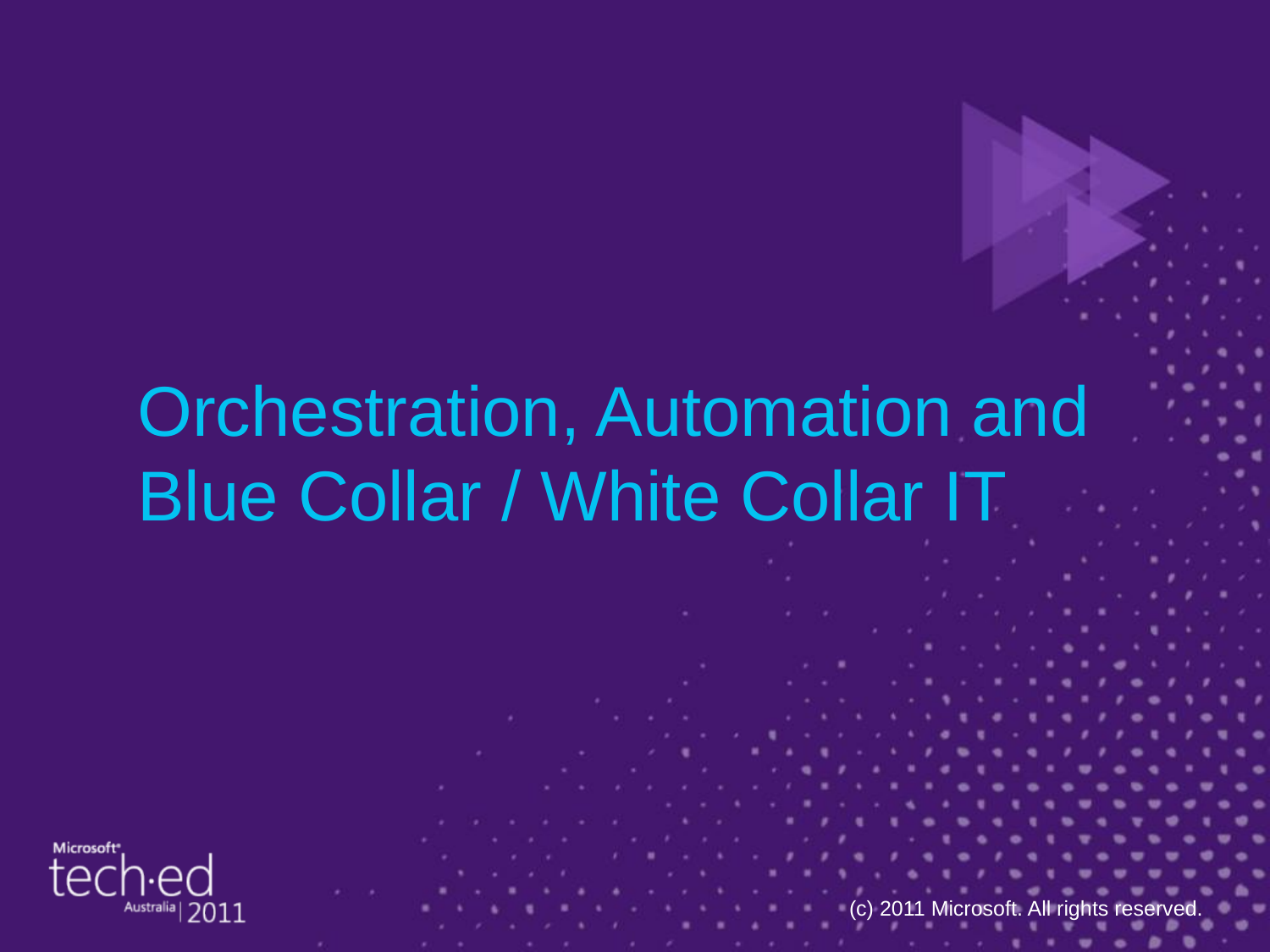

# Orchestration, Automation and Blue Collar / White Collar IT
(c) 2011 Microsoft. All rights reserved.